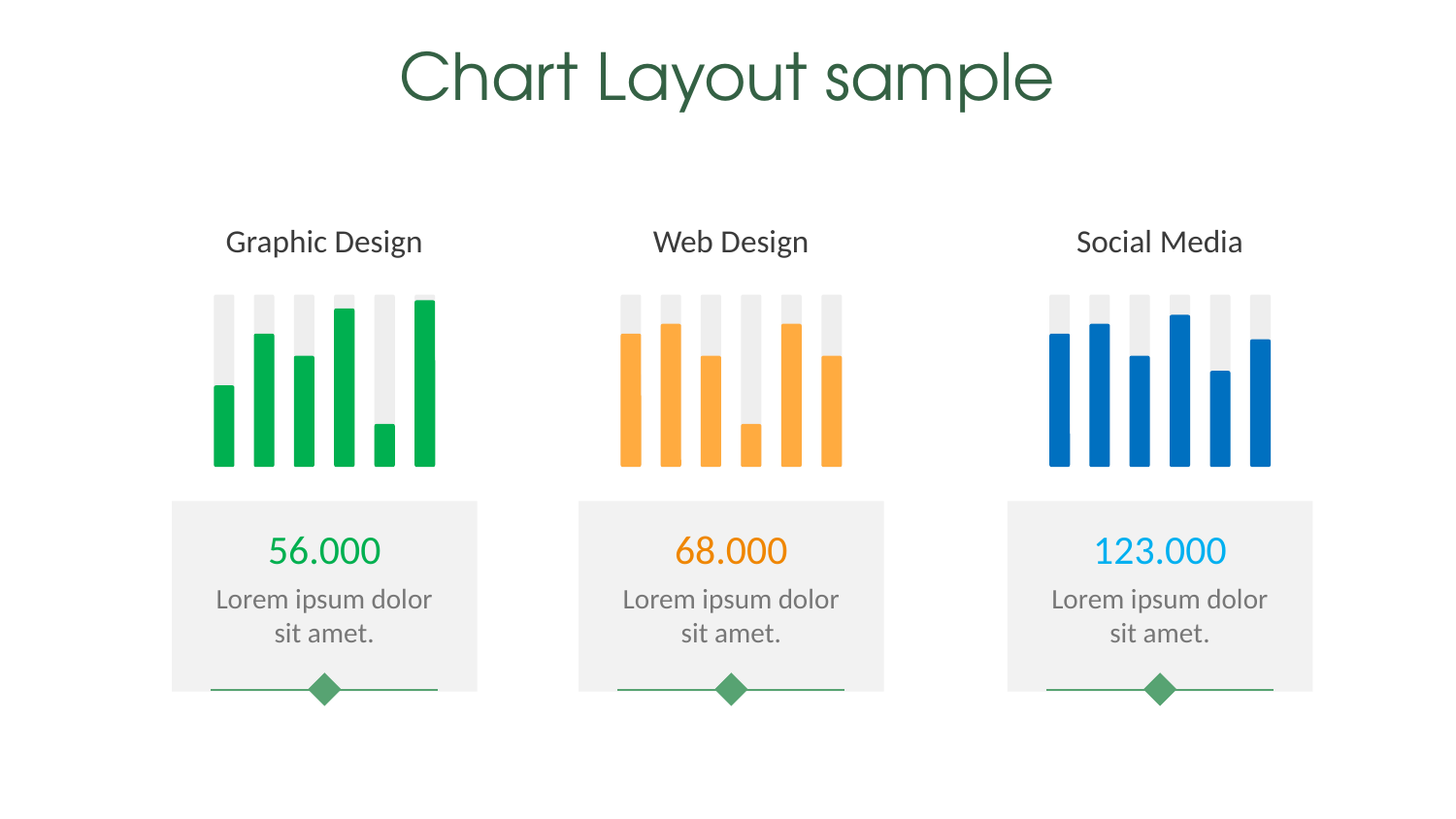

Chart Layout sample
Graphic Design
Web Design
Social Media

56.000
68.000
123.000
Lorem ipsum dolor sit amet.
Lorem ipsum dolor sit amet.
Lorem ipsum dolor sit amet.